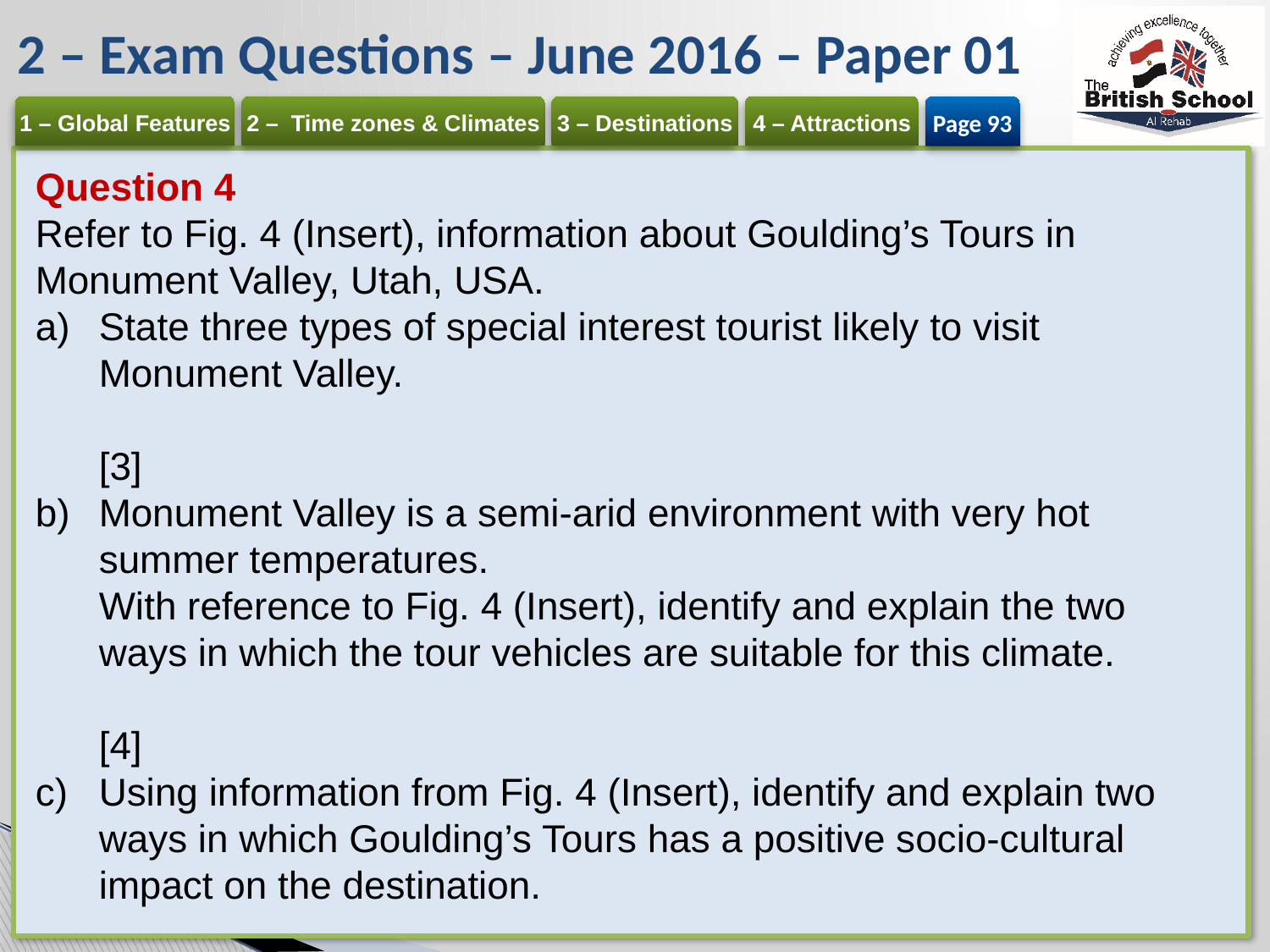

# 2 – Exam Questions – June 2016 – Paper 01
Page 93
Question 4
Refer to Fig. 4 (Insert), information about Goulding’s Tours in Monument Valley, Utah, USA.
State three types of special interest tourist likely to visit Monument Valley.	[3]
Monument Valley is a semi-arid environment with very hot summer temperatures.
With reference to Fig. 4 (Insert), identify and explain the two ways in which the tour vehicles are suitable for this climate.	[4]
Using information from Fig. 4 (Insert), identify and explain two ways in which Goulding’s Tours has a positive socio-cultural impact on the destination.	[6]
Many destinations have natural landscape features that have become tourist attractions.
Describe three ways in which such locations have been made accessible to visitors.	[6]